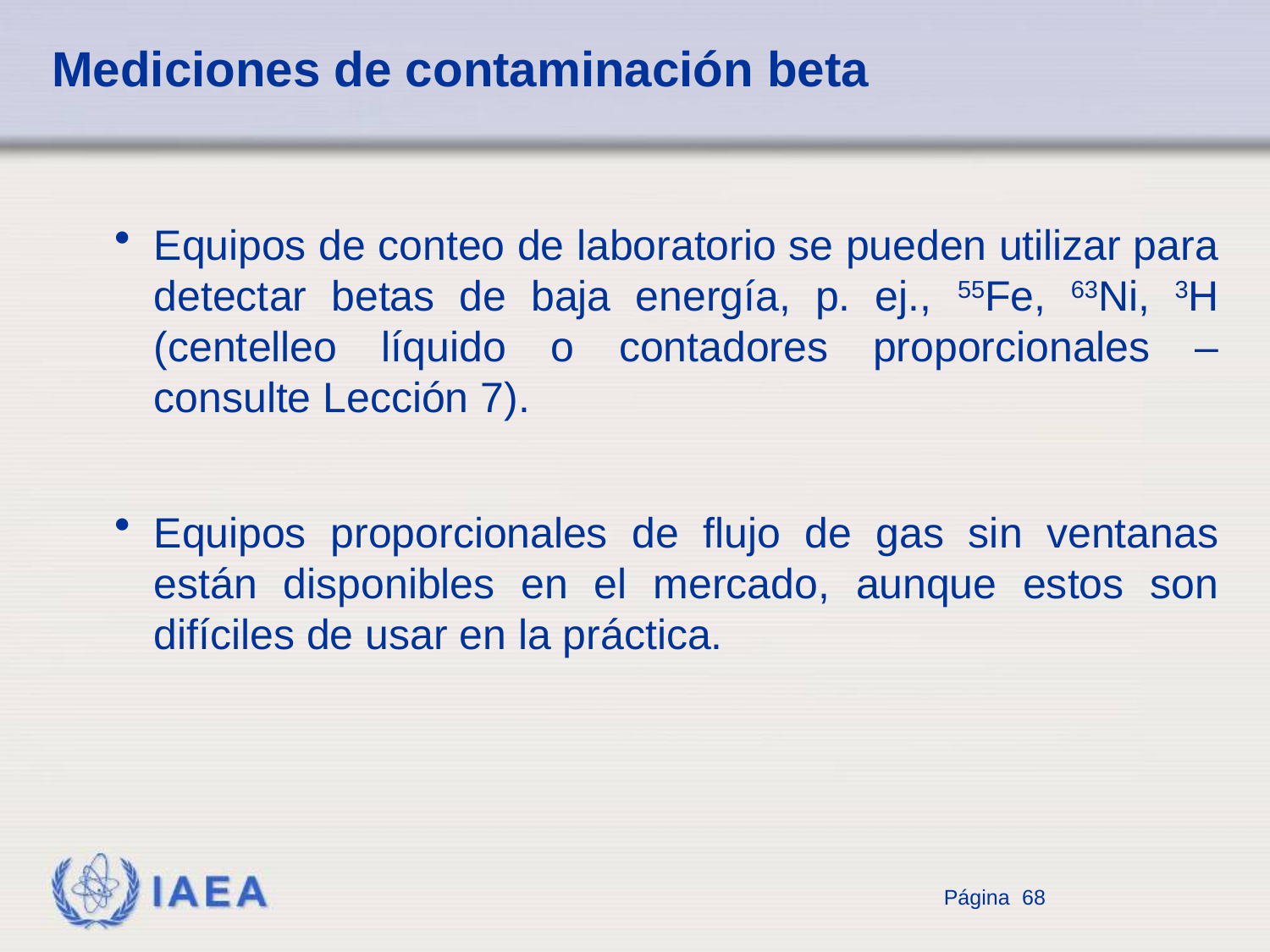

# Mediciones de contaminación beta
Equipos de conteo de laboratorio se pueden utilizar para detectar betas de baja energía, p. ej., 55Fe, 63Ni, 3H (centelleo líquido o contadores proporcionales – consulte Lección 7).

Equipos proporcionales de flujo de gas sin ventanas están disponibles en el mercado, aunque estos son difíciles de usar en la práctica.